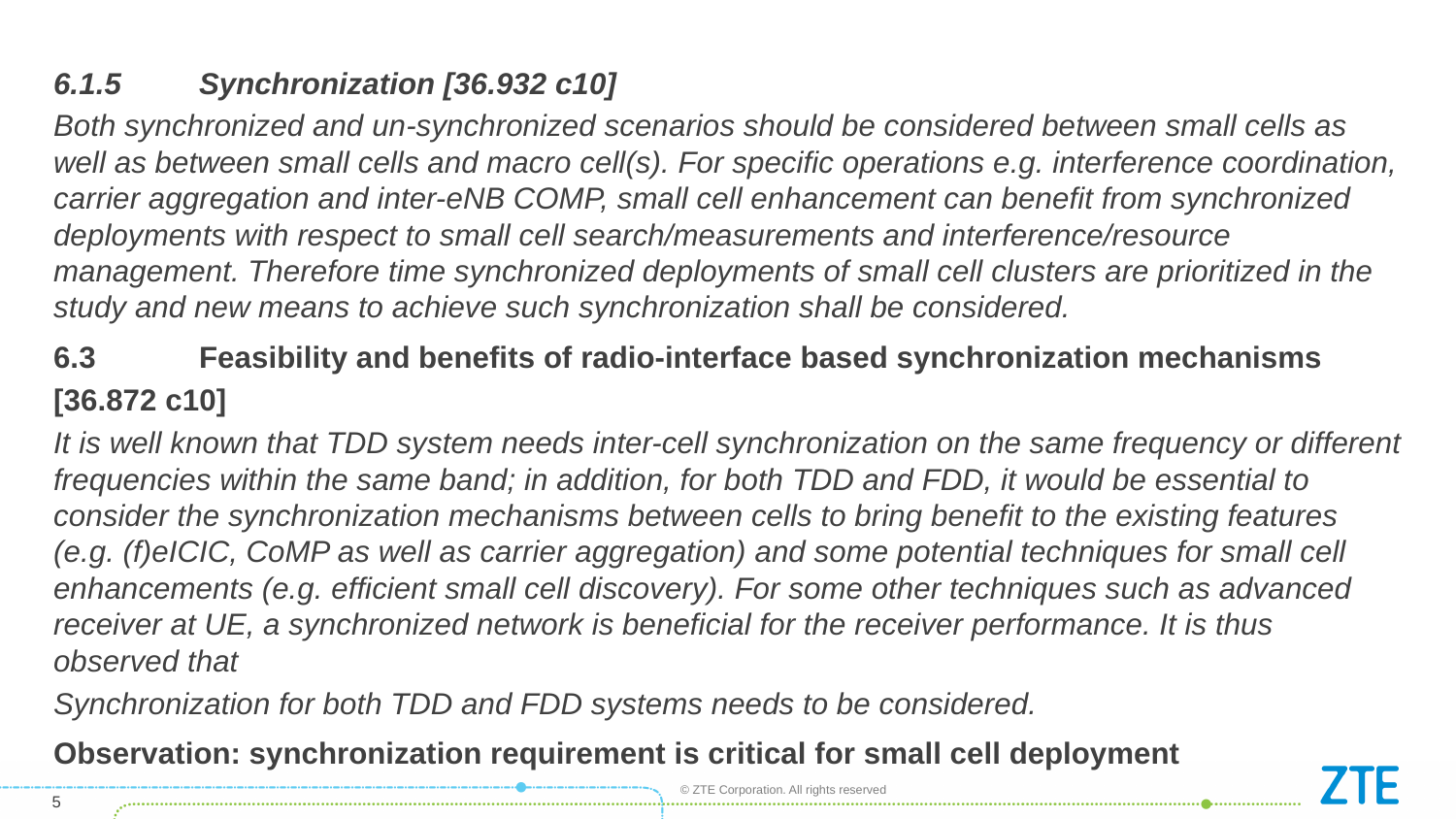

6.1.5	Synchronization [36.932 c10]
Both synchronized and un-synchronized scenarios should be considered between small cells as well as between small cells and macro cell(s). For specific operations e.g. interference coordination, carrier aggregation and inter-eNB COMP, small cell enhancement can benefit from synchronized deployments with respect to small cell search/measurements and interference/resource management. Therefore time synchronized deployments of small cell clusters are prioritized in the study and new means to achieve such synchronization shall be considered.
6.3	Feasibility and benefits of radio-interface based synchronization mechanisms [36.872 c10]
It is well known that TDD system needs inter-cell synchronization on the same frequency or different frequencies within the same band; in addition, for both TDD and FDD, it would be essential to consider the synchronization mechanisms between cells to bring benefit to the existing features (e.g. (f)eICIC, CoMP as well as carrier aggregation) and some potential techniques for small cell enhancements (e.g. efficient small cell discovery). For some other techniques such as advanced receiver at UE, a synchronized network is beneficial for the receiver performance. It is thus observed that
Synchronization for both TDD and FDD systems needs to be considered.
Observation: synchronization requirement is critical for small cell deployment